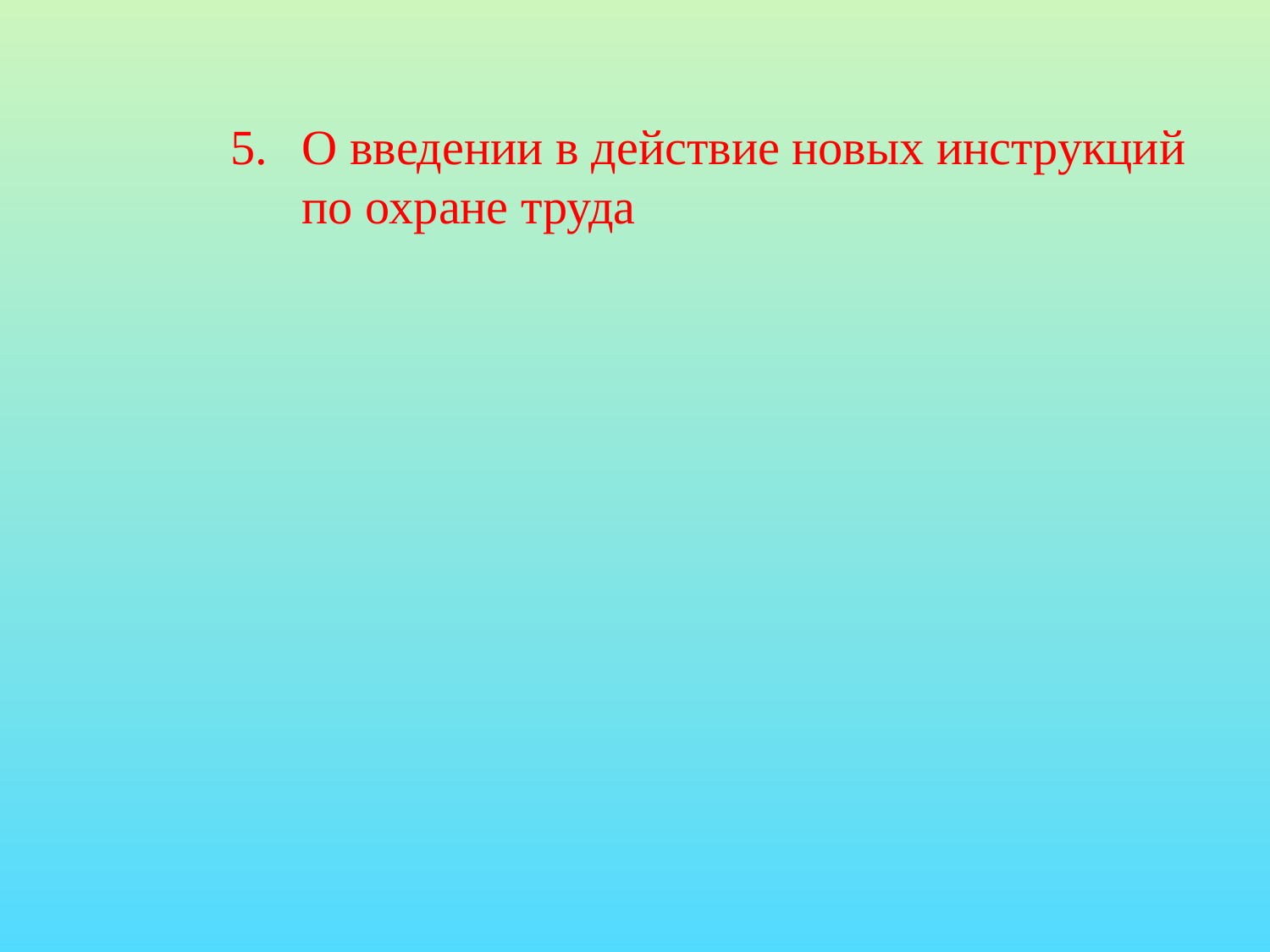

О введении в действие новых инструкций по охране труда